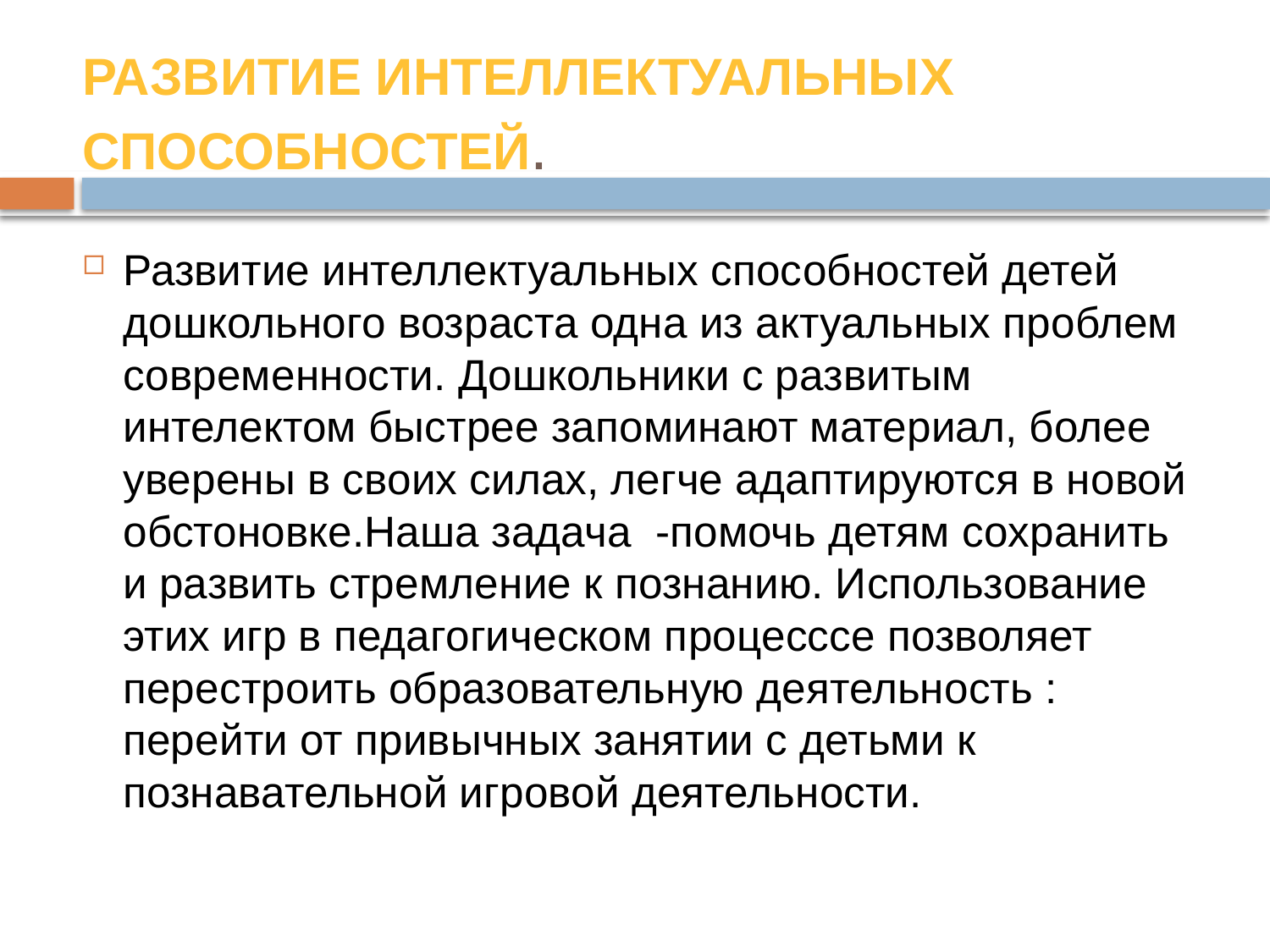

# Развитие интеллектуальных способностей.
Развитие интеллектуальных способностей детей дошкольного возраста одна из актуальных проблем современности. Дошкольники с развитым интелектом быстрее запоминают материал, более уверены в своих силах, легче адаптируются в новой обстоновке.Наша задача  -помочь детям сохранить и развить стремление к познанию. Использование этих игр в педагогическом процесссе позволяет перестроить образовательную деятельность : перейти от привычных занятии с детьми к познавательной игровой деятельности.